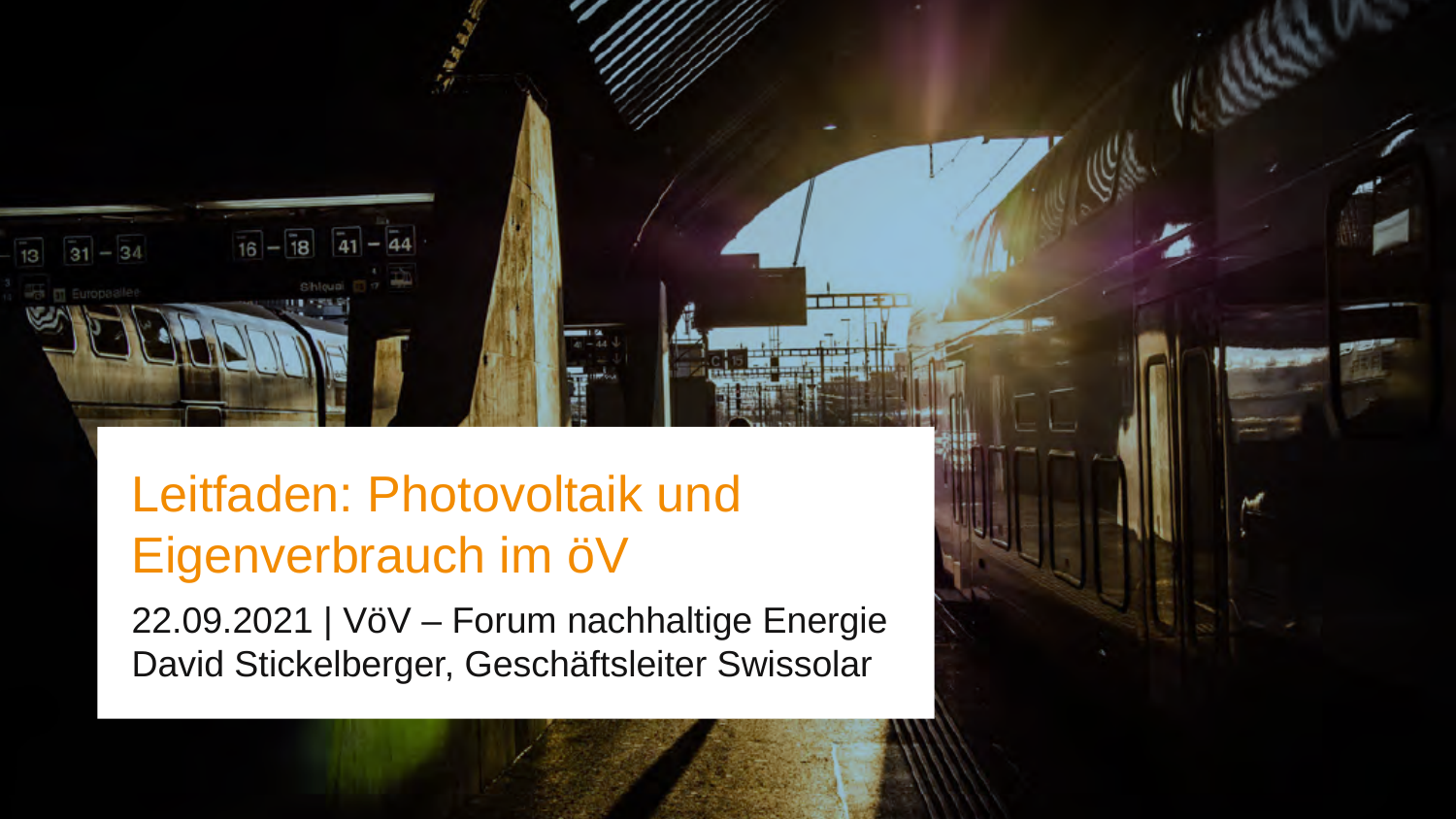

Leitfaden: Photovoltaik und Eigenverbrauch im öV

22.09.2021 | VöV – Forum nachhaltige Energie
David Stickelberger, Geschäftsleiter Swissolar